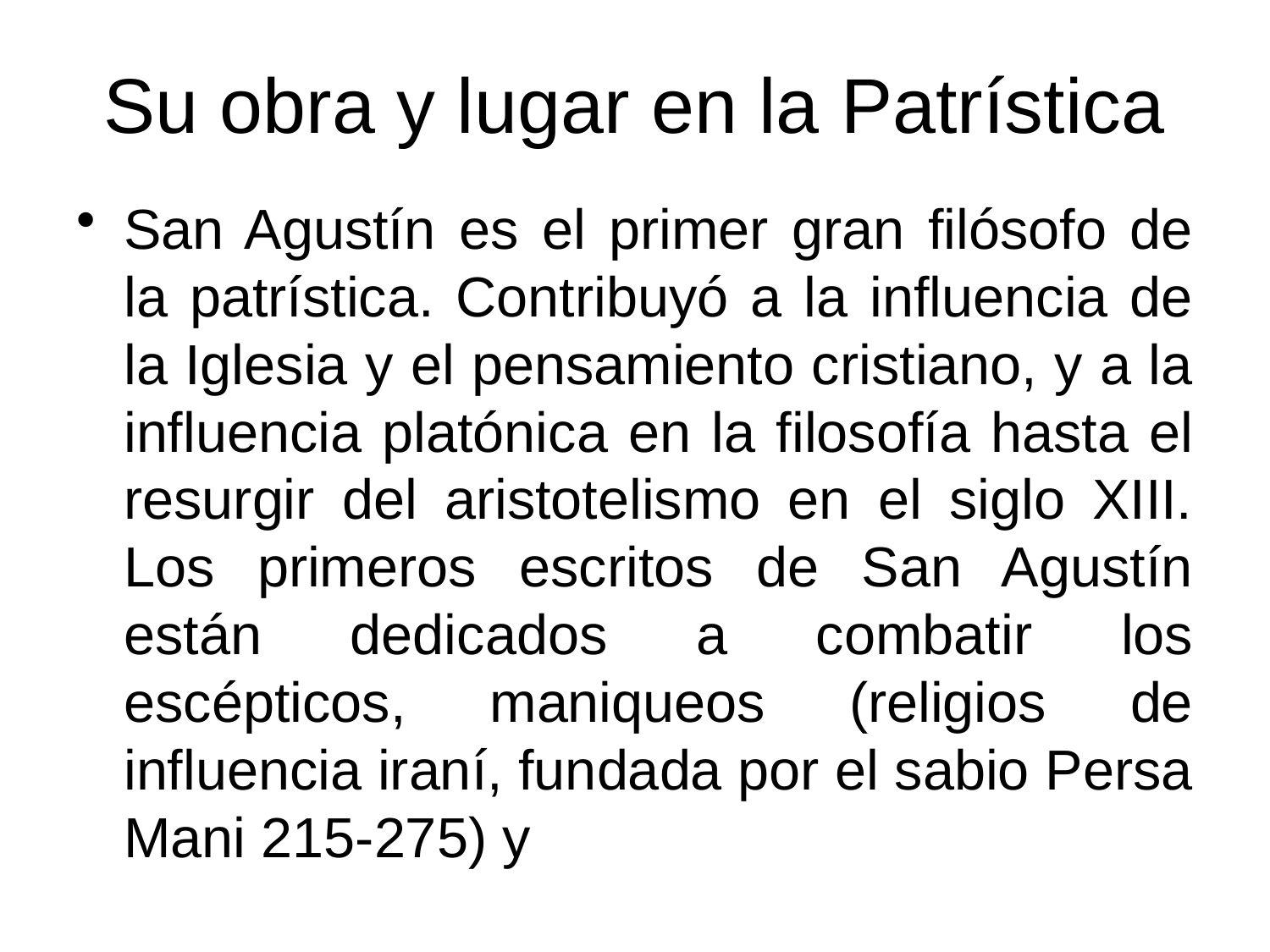

# Su obra y lugar en la Patrística
San Agustín es el primer gran filósofo de la patrística. Contribuyó a la influencia de la Iglesia y el pensamiento cristiano, y a la influencia platónica en la filosofía hasta el resurgir del aristotelismo en el siglo XIII. Los primeros escritos de San Agustín están dedicados a combatir los escépticos, maniqueos (religios de influencia iraní, fundada por el sabio Persa Mani 215-275) y